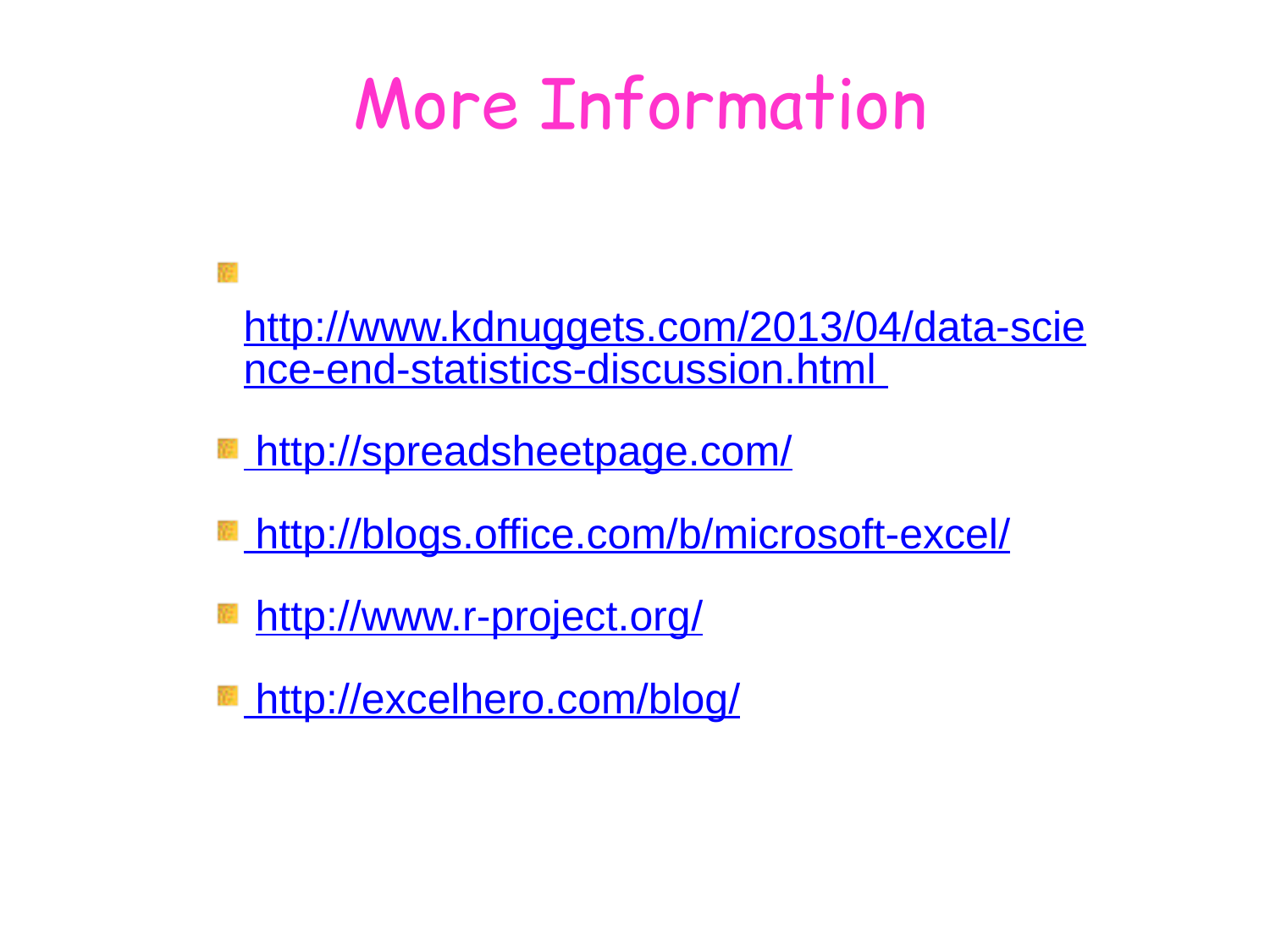

# More Information
  http://www.kdnuggets.com/2013/04/data-science-end-statistics-discussion.html
 http://spreadsheetpage.com/
 http://blogs.office.com/b/microsoft-excel/
 http://www.r-project.org/
 http://excelhero.com/blog/